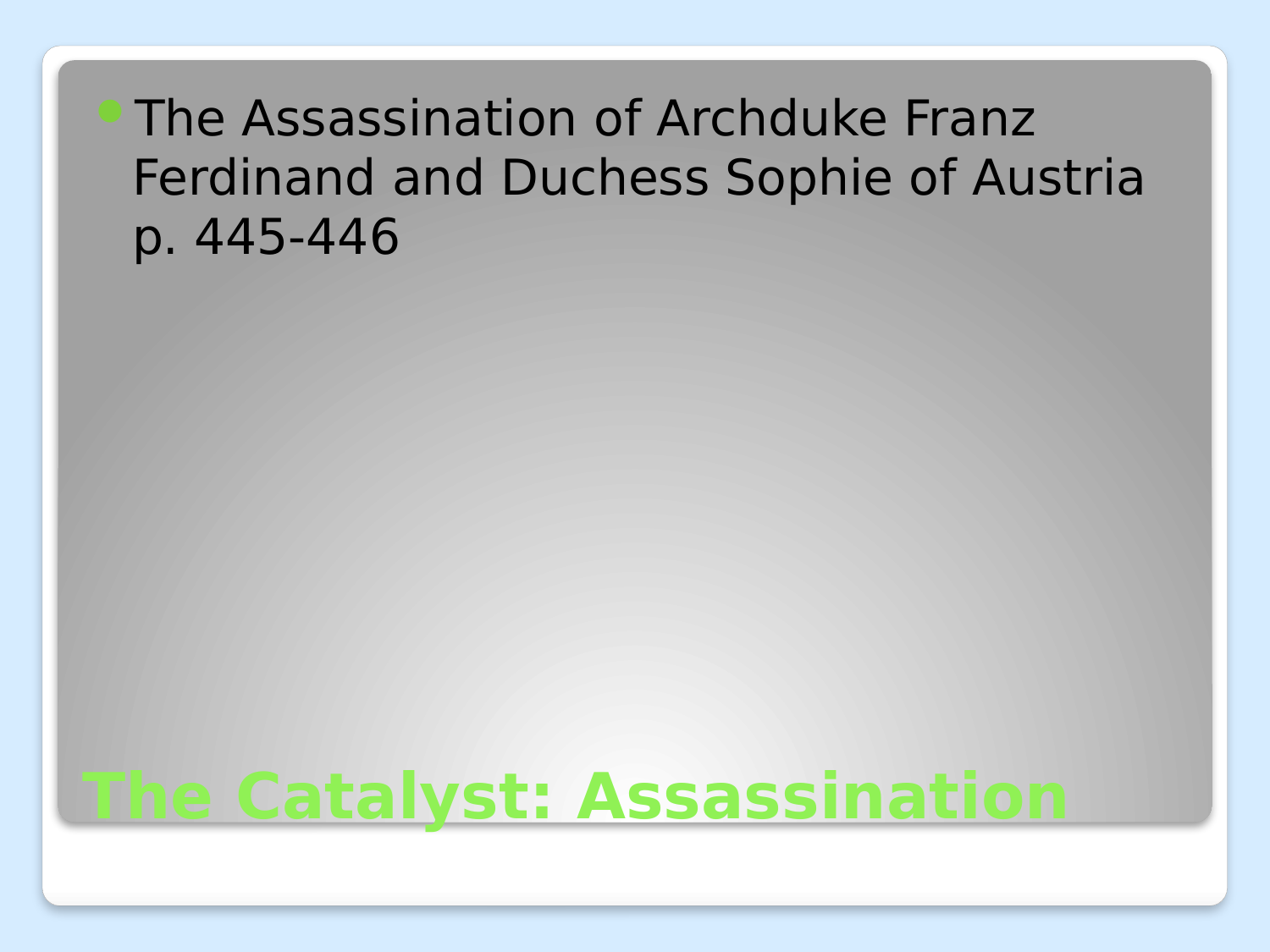

The Assassination of Archduke Franz Ferdinand and Duchess Sophie of Austria p. 445-446
# The Catalyst: Assassination